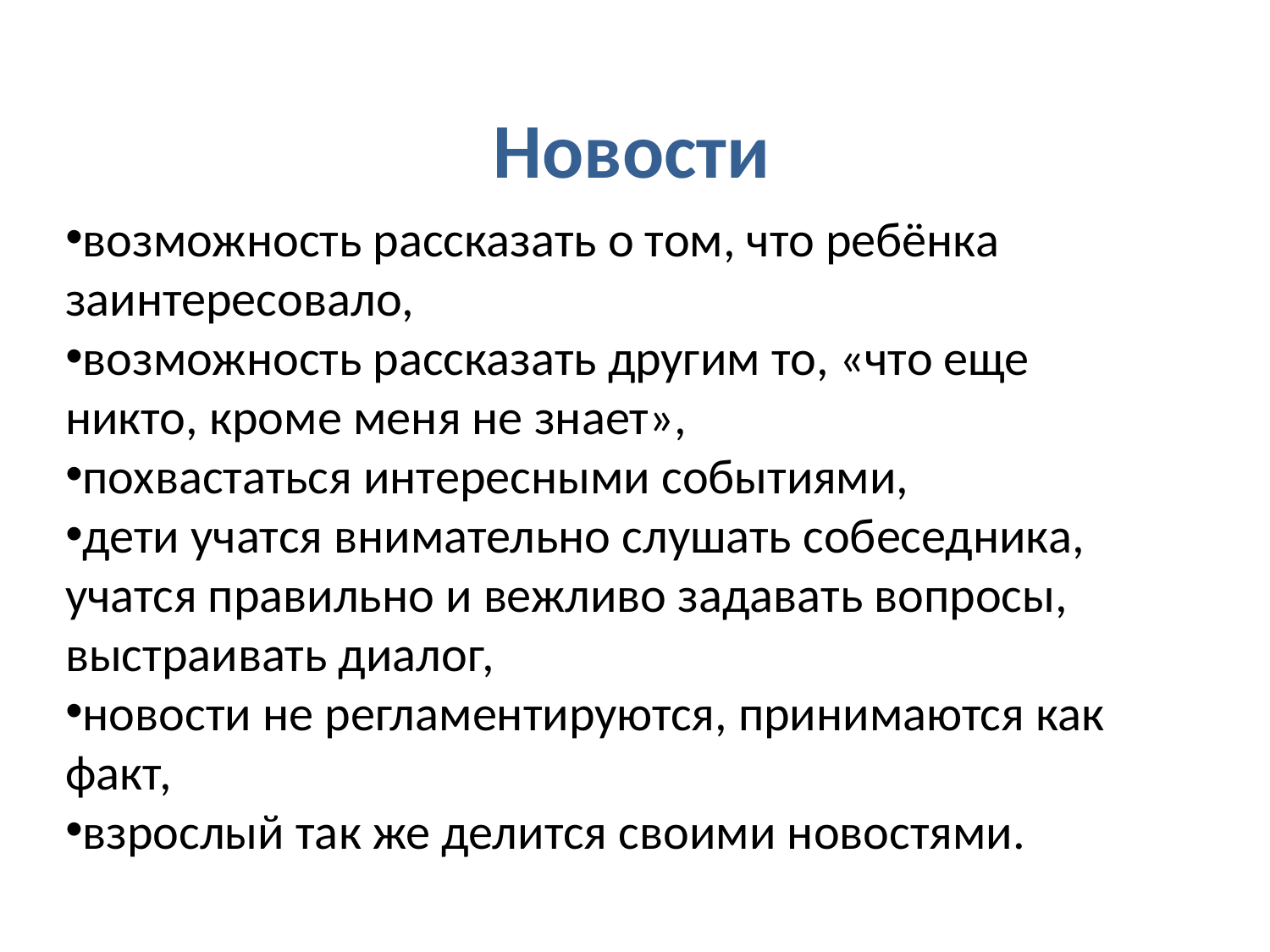

# Новости
возможность рассказать о том, что ребёнка заинтересовало,
возможность рассказать другим то, «что еще никто, кроме меня не знает»,
похвастаться интересными событиями,
дети учатся внимательно слушать собеседника, учатся правильно и вежливо задавать вопросы, выстраивать диалог,
новости не регламентируются, принимаются как факт,
взрослый так же делится своими новостями.